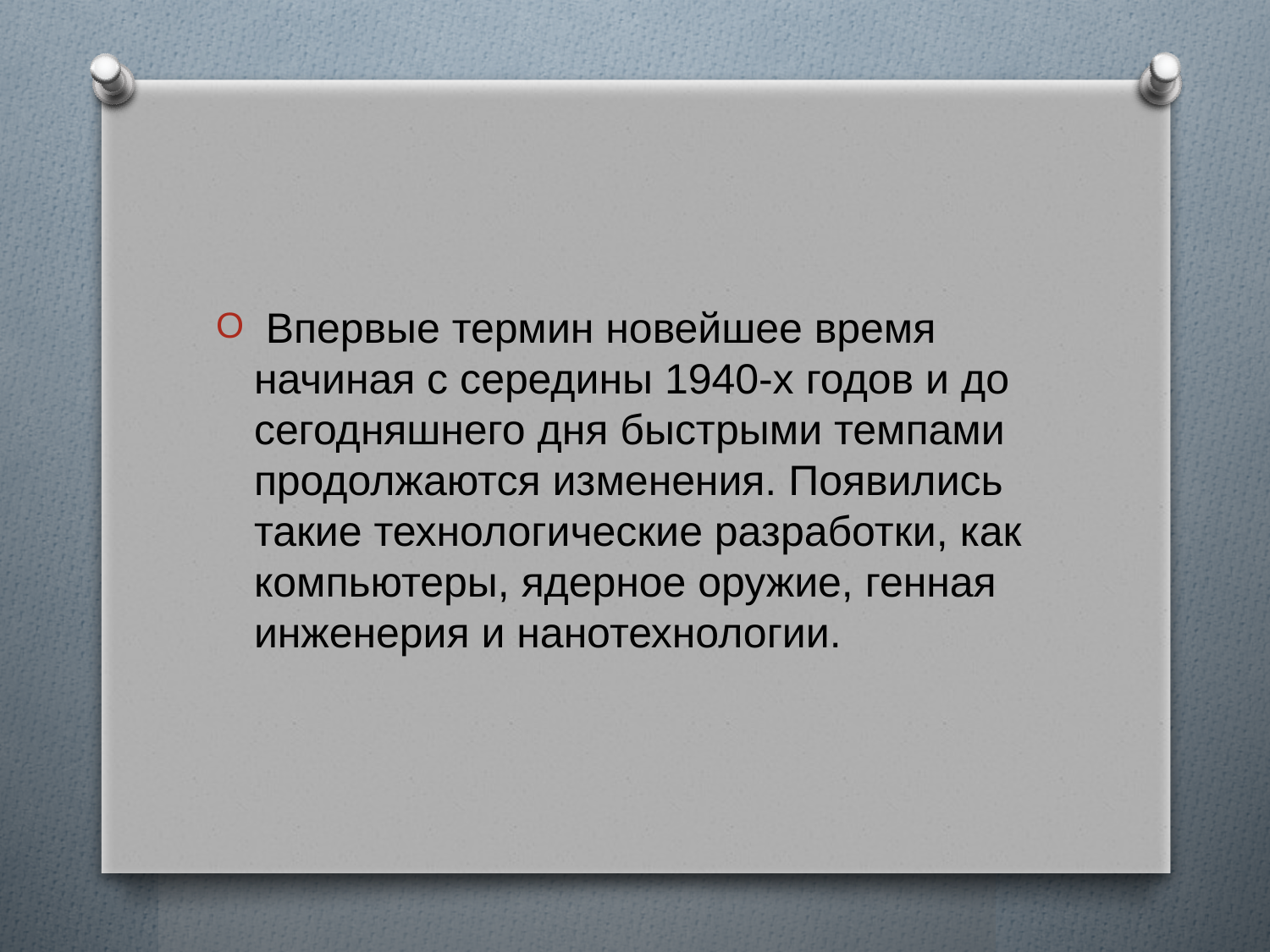

#
 Впервые термин новейшее время начиная с середины 1940-х годов и до сегодняшнего дня быстрыми темпами продолжаются изменения. Появились такие технологические разработки, как компьютеры, ядерное оружие, генная инженерия и нанотехнологии.